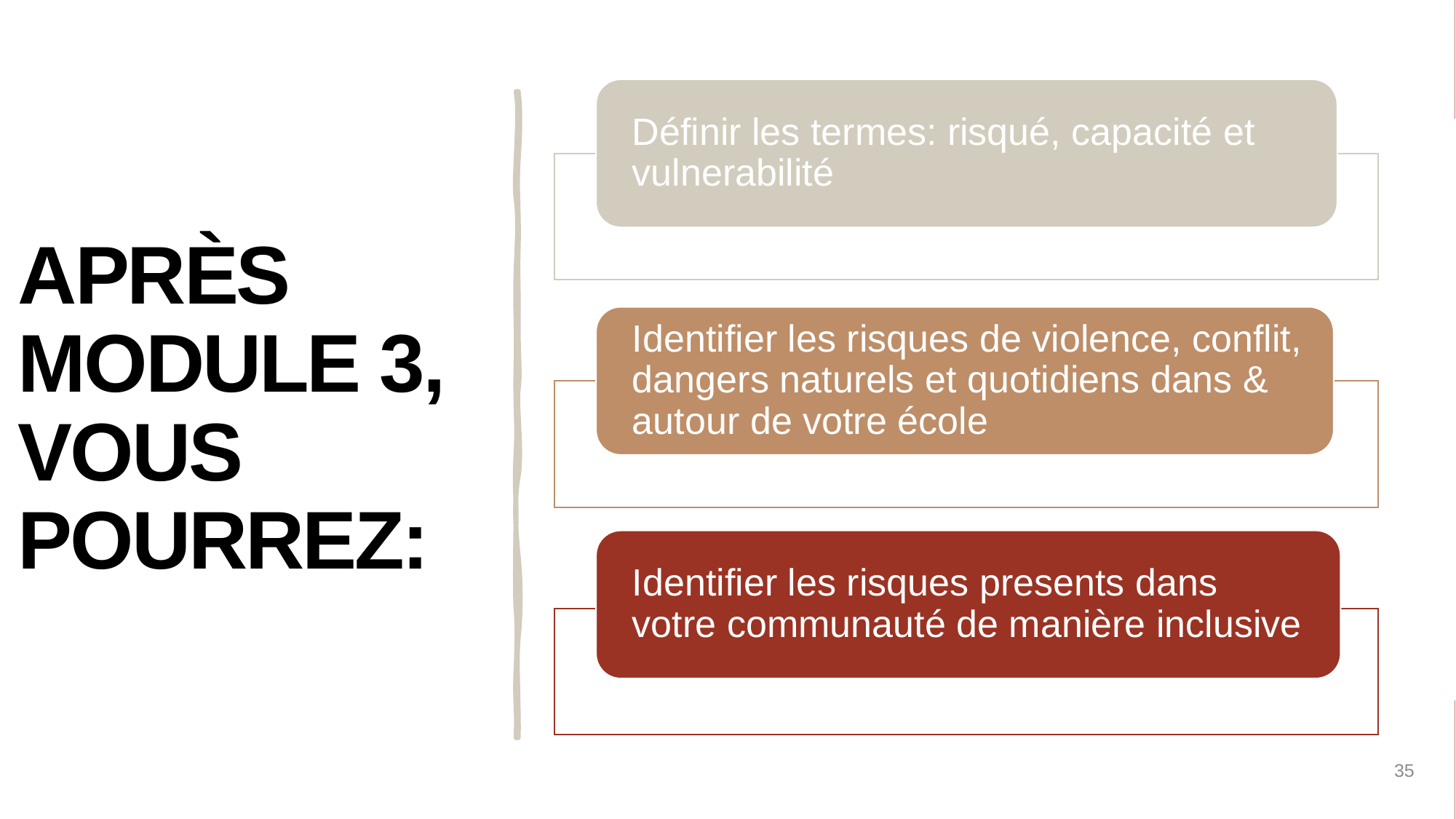

# Après module 3, vous pourrez:
Définir les termes: risqué, capacité et vulnerabilité
Identifier les risques de violence, conflit, dangers naturels et quotidiens dans & autour de votre école
Identifier les risques presents dans votre communauté de manière inclusive

35